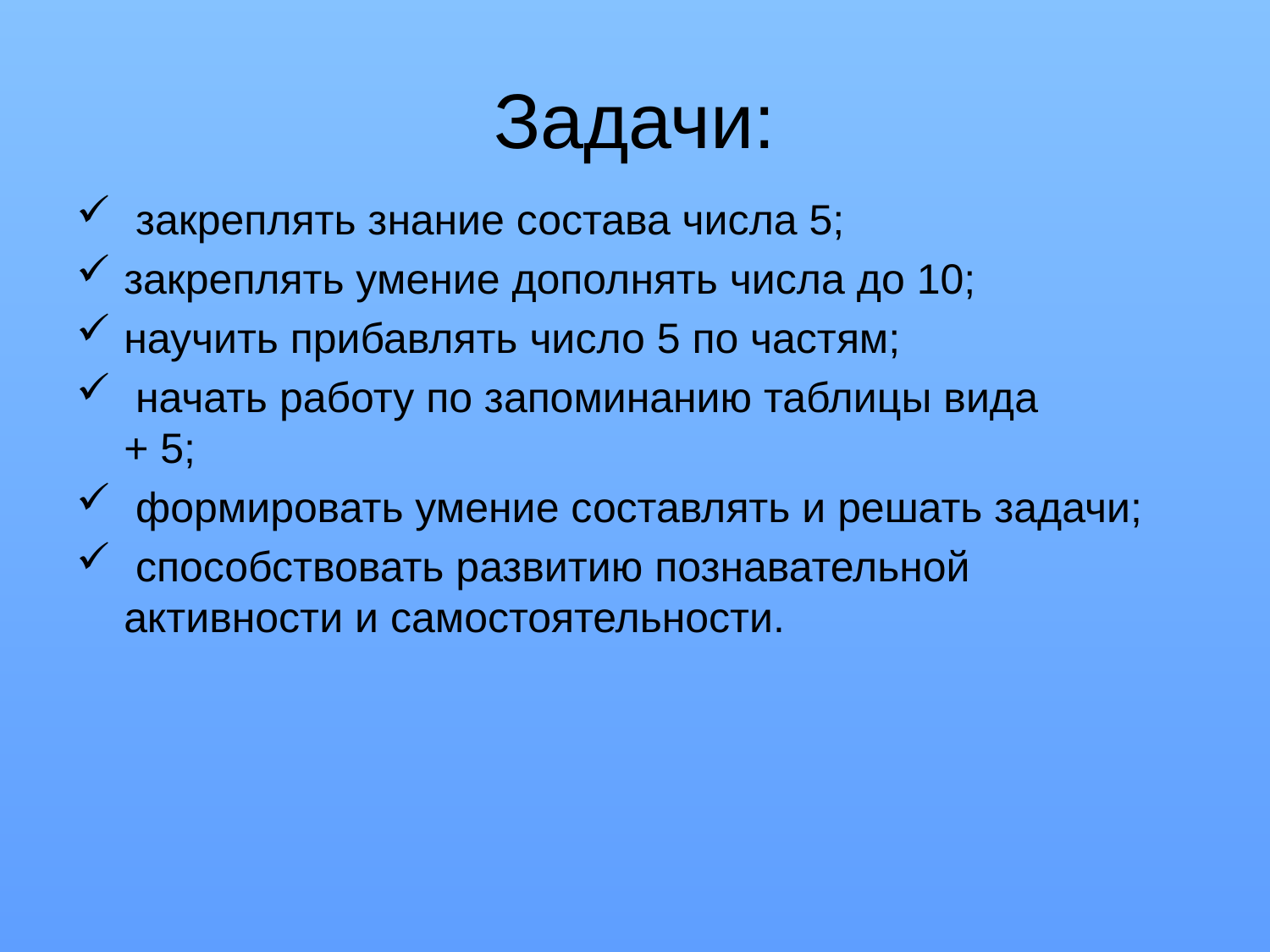

# Задачи:
 закреплять знание состава числа 5;
закреплять умение дополнять числа до 10;
научить прибавлять число 5 по частям;
 начать работу по запоминанию таблицы вида             + 5;
 формировать умение составлять и решать задачи;
 способствовать развитию познавательной активности и самостоятельности.